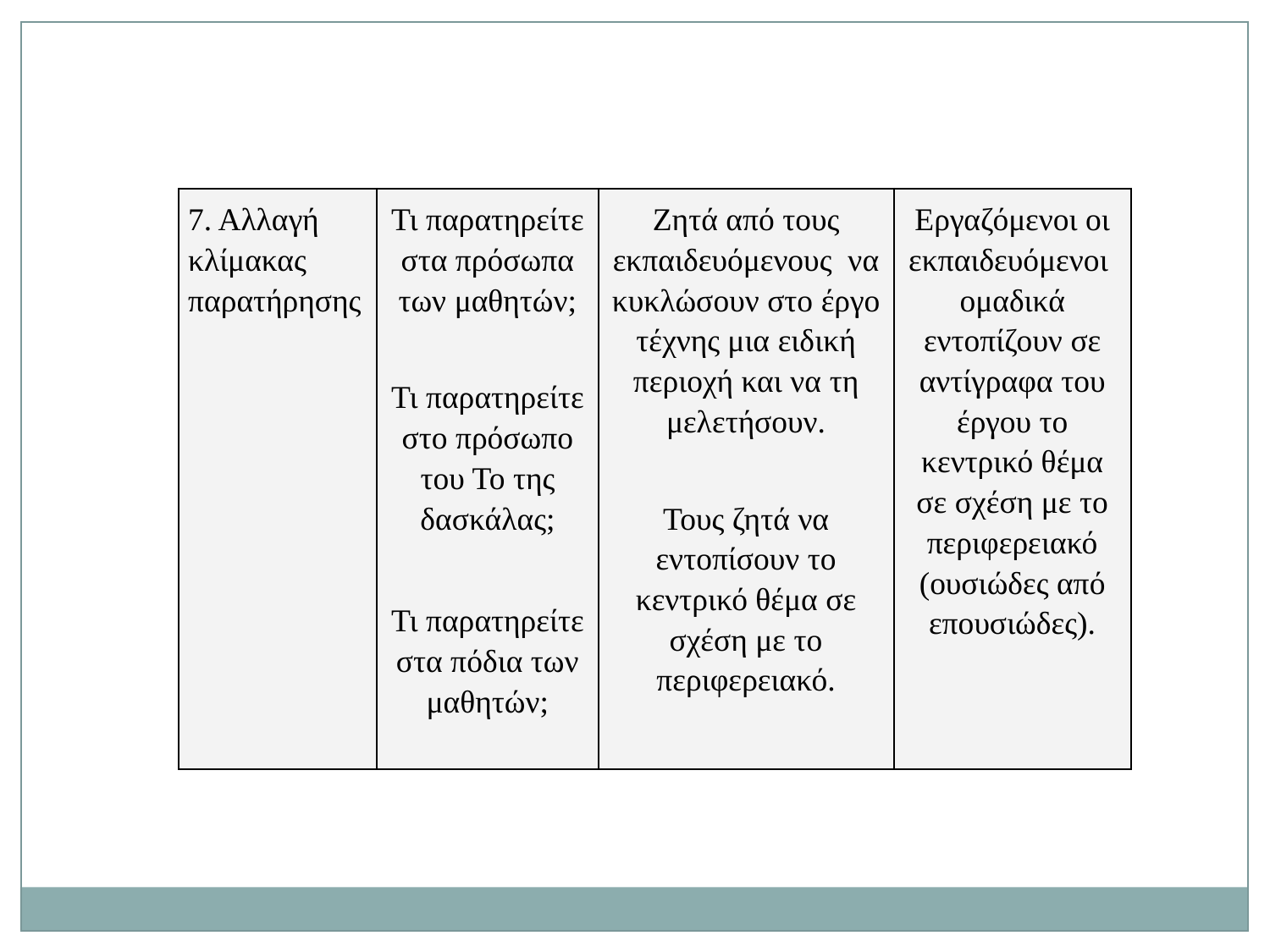

| 7. Αλλαγή κλίμακας παρατήρησης | Τι παρατηρείτε στα πρόσωπα των μαθητών; Τι παρατηρείτε στο πρόσωπο του Το της δασκάλας; Τι παρατηρείτε στα πόδια των μαθητών; | Ζητά από τους εκπαιδευόμενους να κυκλώσουν στο έργο τέχνης μια ειδική περιοχή και να τη μελετήσουν. Τους ζητά να εντοπίσουν το κεντρικό θέμα σε σχέση με το περιφερειακό. | Εργαζόμενοι οι εκπαιδευόμενοι ομαδικά εντοπίζουν σε αντίγραφα του έργου το κεντρικό θέμα σε σχέση με το περιφερειακό (ουσιώδες από επουσιώδες). |
| --- | --- | --- | --- |